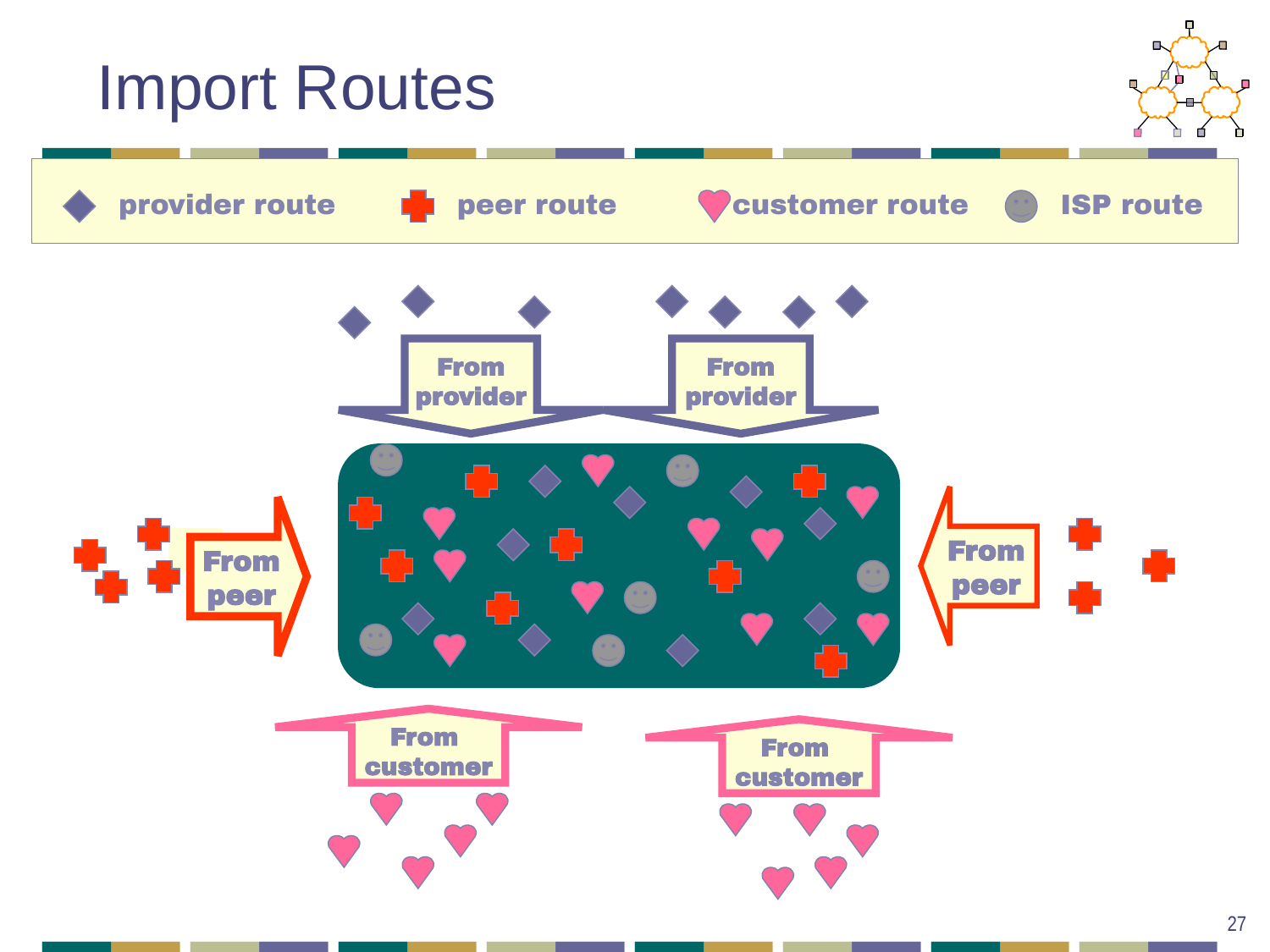

# Import Routes

provider route
peer route
customer route
ISP route

From
provider
From
provider

From
peer
From
peer

From
customer
From
customer

27